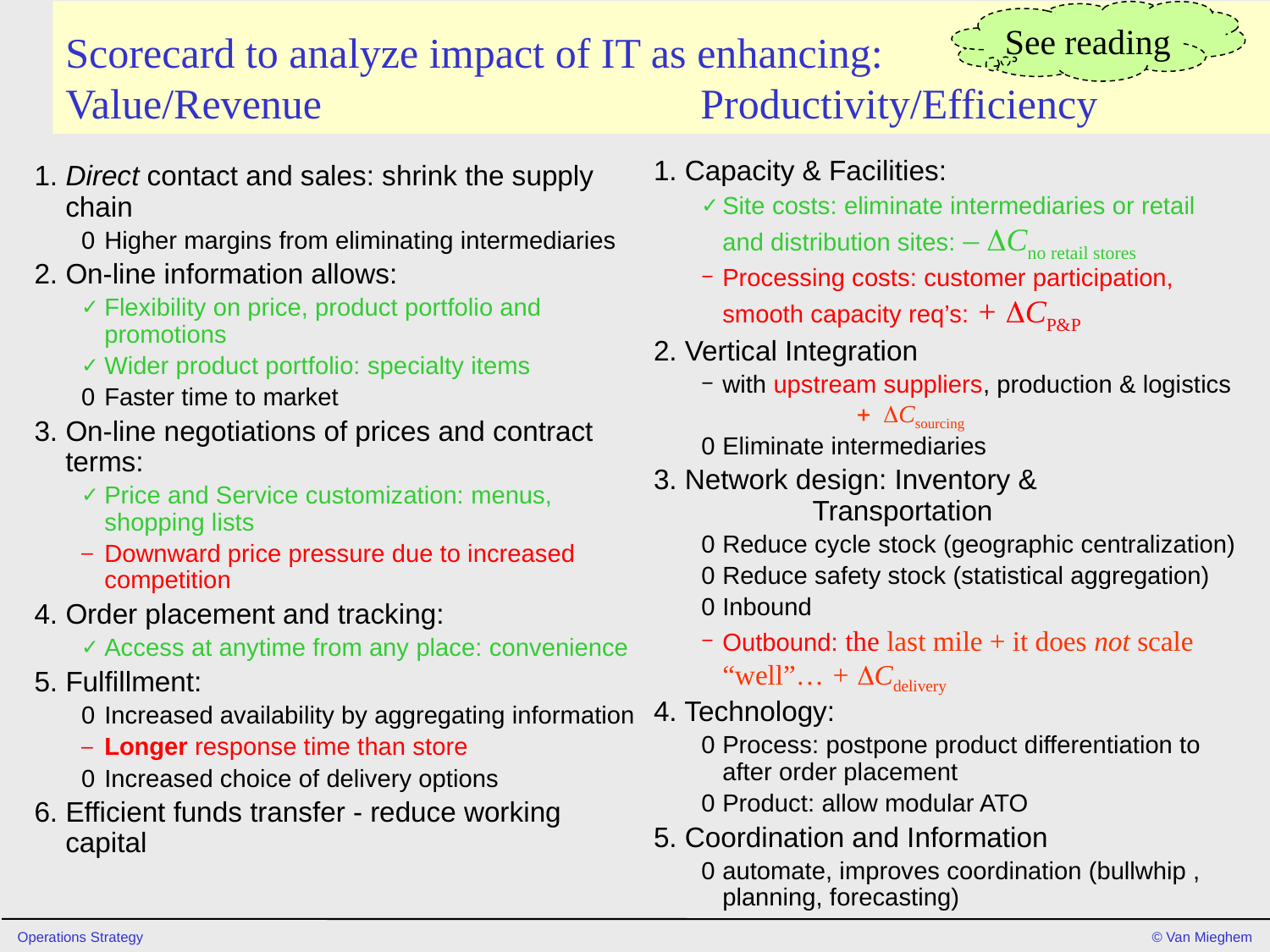

# Scorecard to analyze impact of IT as enhancing: Value/Revenue			Productivity/Efficiency
See reading
1. Capacity & Facilities:
Site costs: eliminate intermediaries or retail and distribution sites: – ΔCno retail stores
Processing costs: customer participation, smooth capacity req’s: + ΔCP&P
2. Vertical Integration
with upstream suppliers, production & logistics 	 + ΔCsourcing
0	Eliminate intermediaries
3. Network design: Inventory & 			Transportation
0	Reduce cycle stock (geographic centralization)
0	Reduce safety stock (statistical aggregation)
0	Inbound
Outbound: the last mile + it does not scale “well”… + ΔCdelivery
4. Technology:
0	Process: postpone product differentiation to after order placement
0	Product: allow modular ATO
5. Coordination and Information
0	automate, improves coordination (bullwhip , planning, forecasting)

1. Direct contact and sales: shrink the supply chain
0	Higher margins from eliminating intermediaries
2. On-line information allows:
Flexibility on price, product portfolio and promotions
Wider product portfolio: specialty items
0	Faster time to market
3. On-line negotiations of prices and contract terms:
Price and Service customization: menus, shopping lists
Downward price pressure due to increased competition
4. Order placement and tracking:
Access at anytime from any place: convenience
5. Fulfillment:
0	Increased availability by aggregating information
Longer response time than store
0	Increased choice of delivery options
6. Efficient funds transfer - reduce working capital